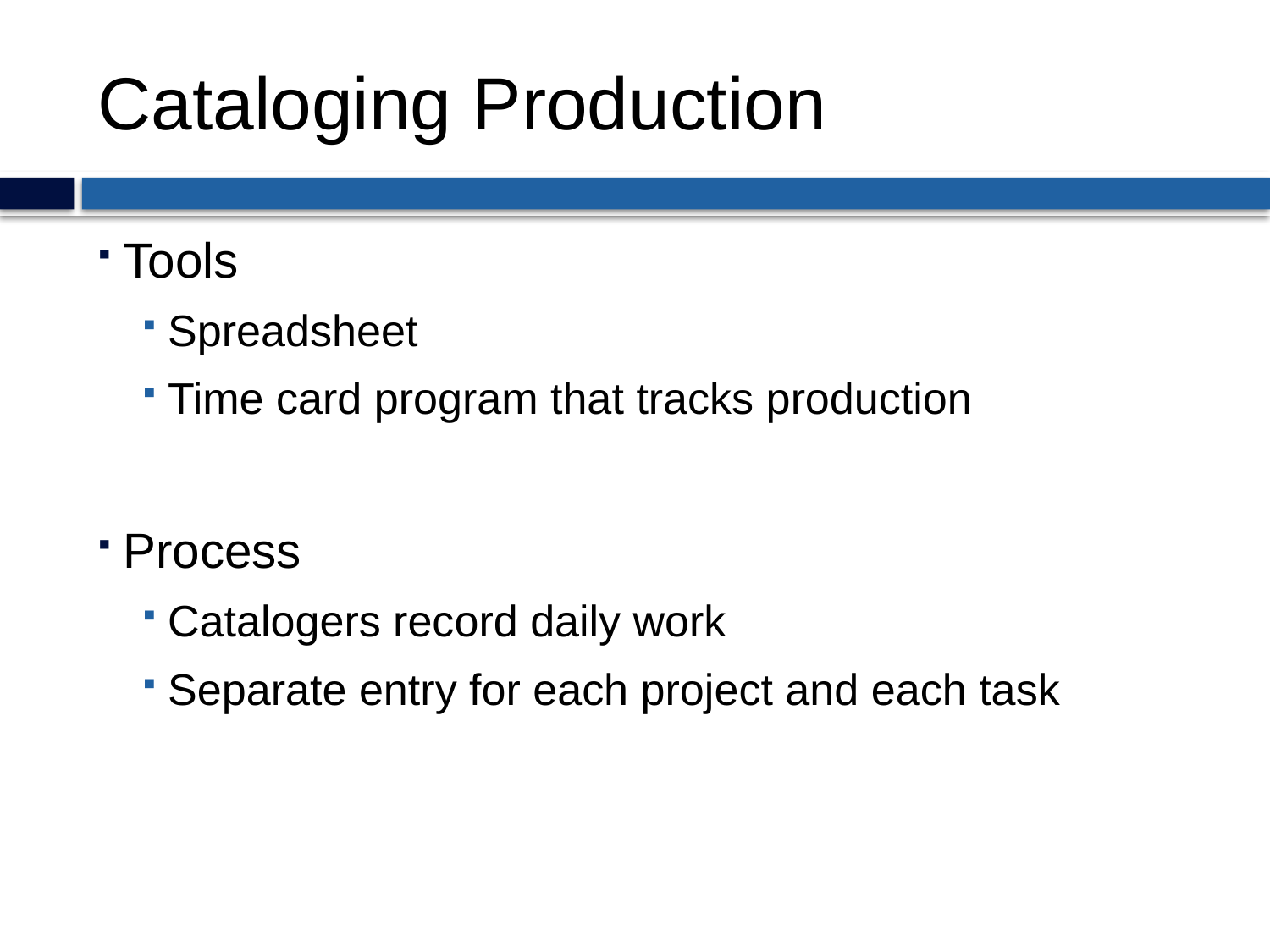

# Cataloging Production
Tools
Spreadsheet
Time card program that tracks production

Process
Catalogers record daily work
Separate entry for each project and each task